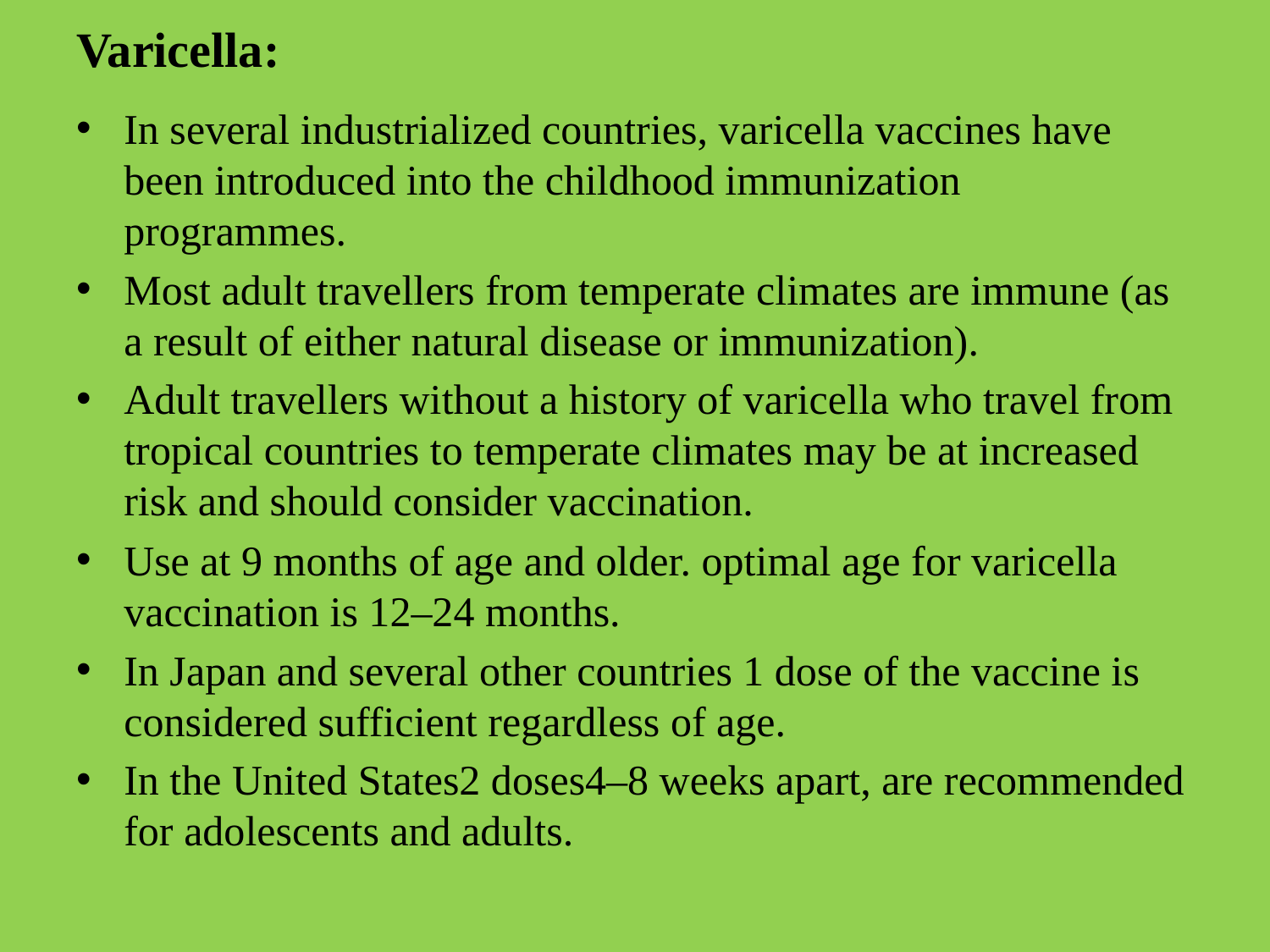

# Varicella:
In several industrialized countries, varicella vaccines have been introduced into the childhood immunization programmes.
Most adult travellers from temperate climates are immune (as a result of either natural disease or immunization).
Adult travellers without a history of varicella who travel from tropical countries to temperate climates may be at increased risk and should consider vaccination.
Use at 9 months of age and older. optimal age for varicella vaccination is 12–24 months.
In Japan and several other countries 1 dose of the vaccine is considered sufficient regardless of age.
In the United States2 doses4–8 weeks apart, are recommended for adolescents and adults.